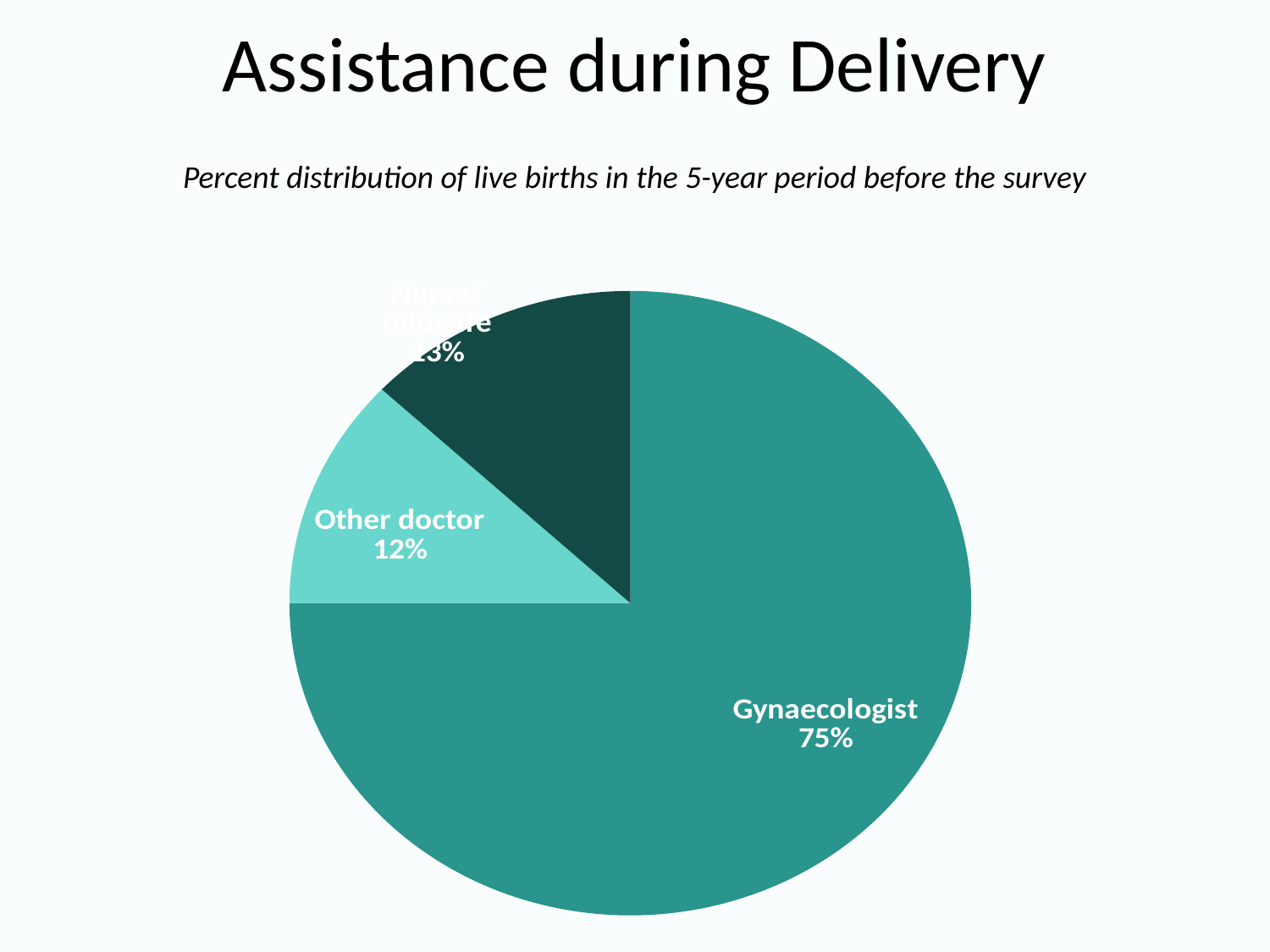

# Assistance during Delivery
Percent distribution of live births in the 5-year period before the survey

### Chart

| Category | Series 1 |
|---|---|
| Gynaecologist | 75.0 |
| Other doctor | 12.0 |
| Nurse/midwife | 13.0 |
| No one | None |